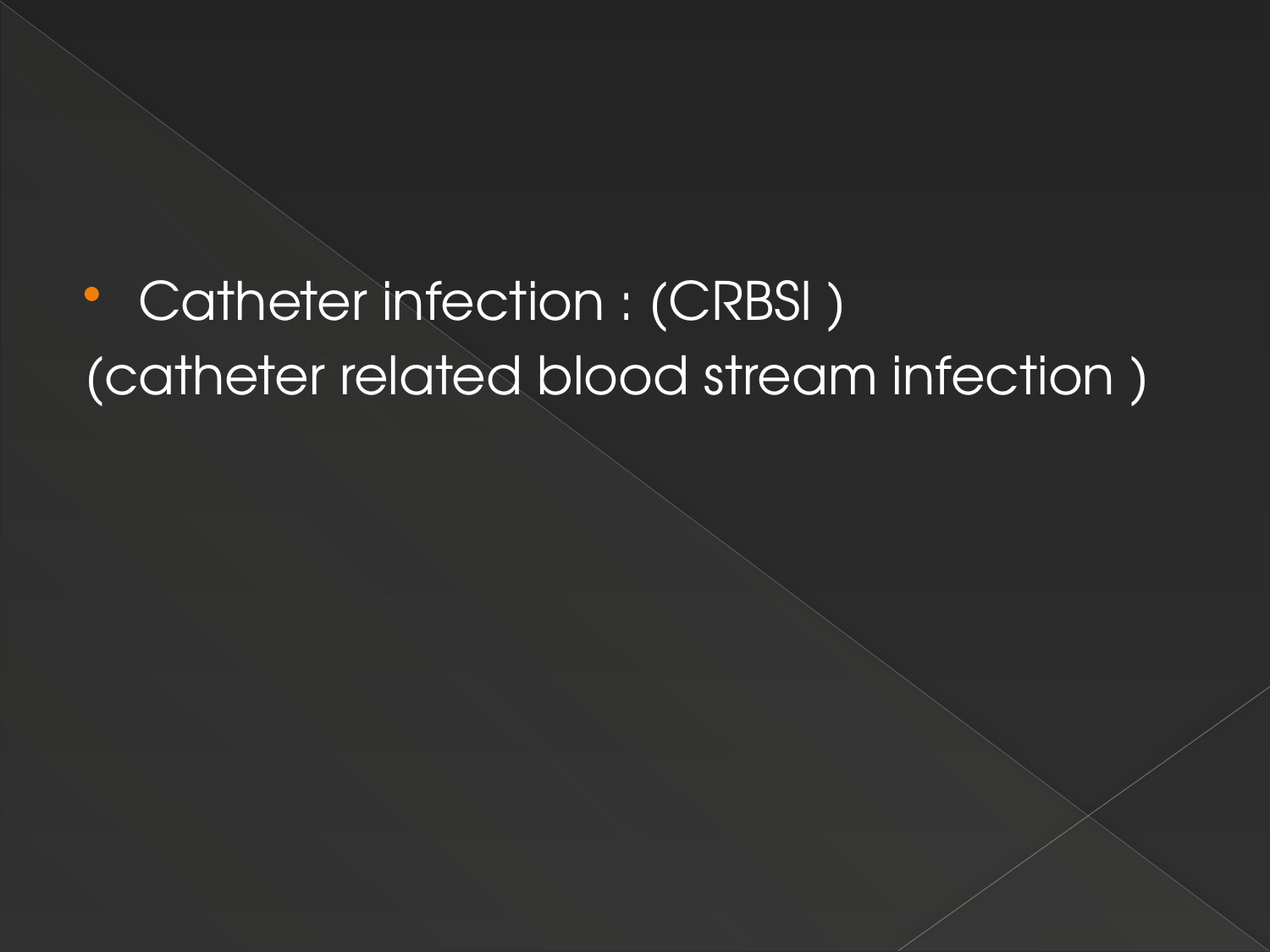

#
Catheter infection : (CRBSI )
(catheter related blood stream infection )